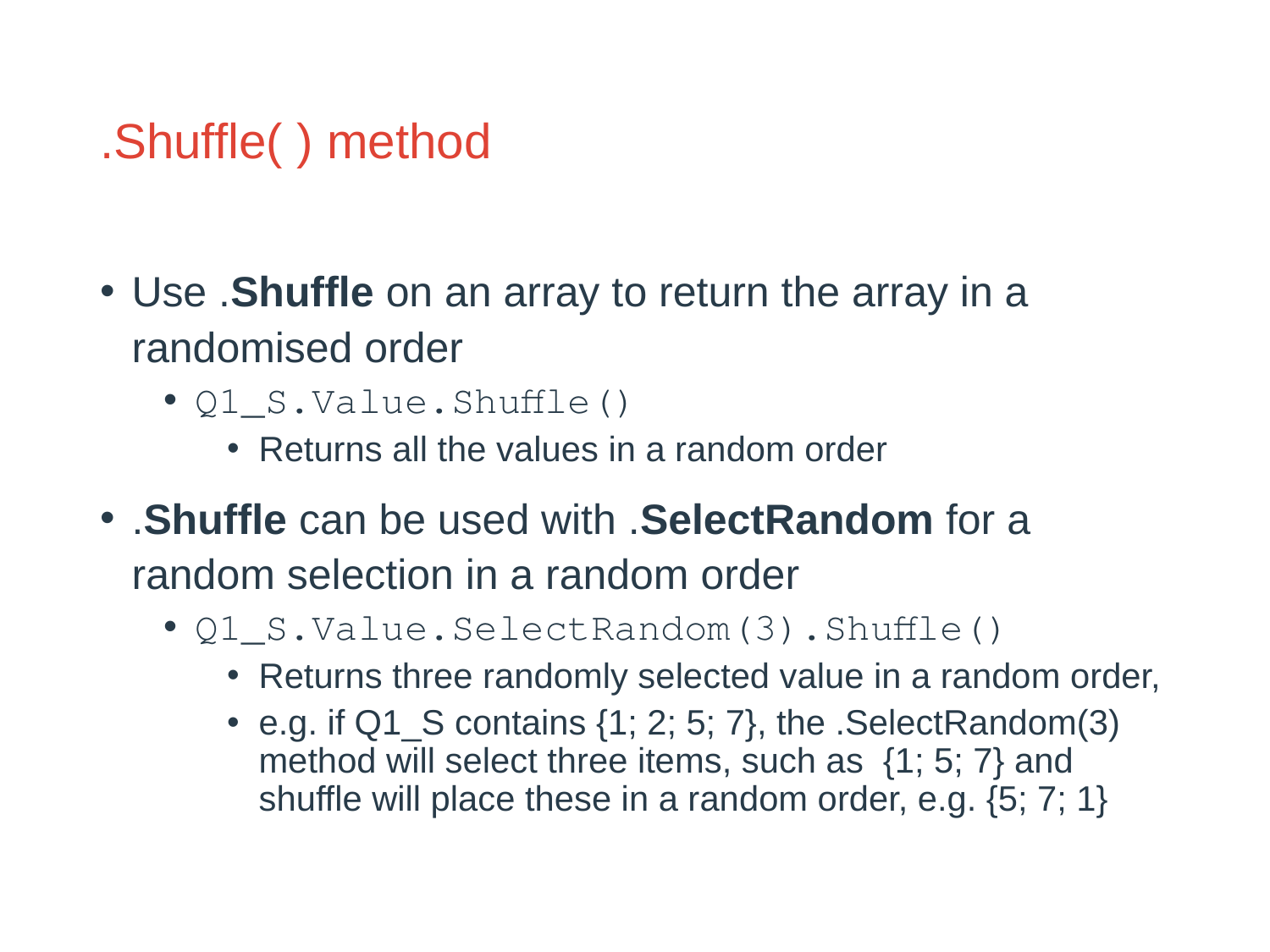

# .Shuffle( ) method
Use .Shuffle on an array to return the array in a randomised order
Q1_S.Value.Shuffle()
Returns all the values in a random order
.Shuffle can be used with .SelectRandom for a random selection in a random order
Q1_S.Value.SelectRandom(3).Shuffle()
Returns three randomly selected value in a random order,
e.g. if Q1_S contains {1; 2; 5; 7}, the .SelectRandom(3) method will select three items, such as  {1; 5; 7} and shuffle will place these in a random order, e.g. {5; 7; 1}